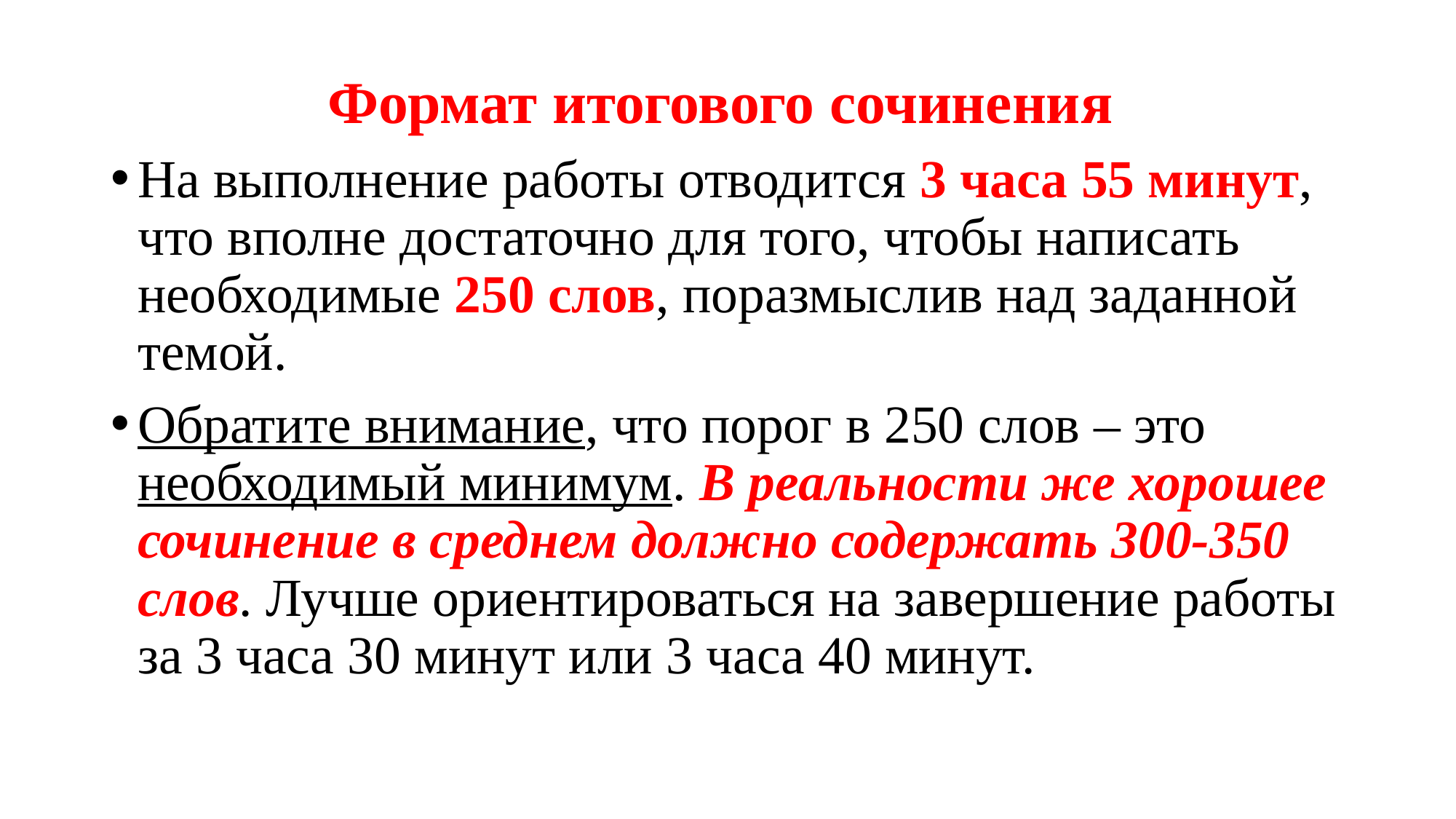

#
Формат итогового сочинения
На выполнение работы отводится 3 часа 55 минут, что вполне достаточно для того, чтобы написать необходимые 250 слов, поразмыслив над заданной темой.
Обратите внимание, что порог в 250 слов – это необходимый минимум. В реальности же хорошее сочинение в среднем должно содержать 300-350 слов. Лучше ориентироваться на завершение работы за 3 часа 30 минут или 3 часа 40 минут.